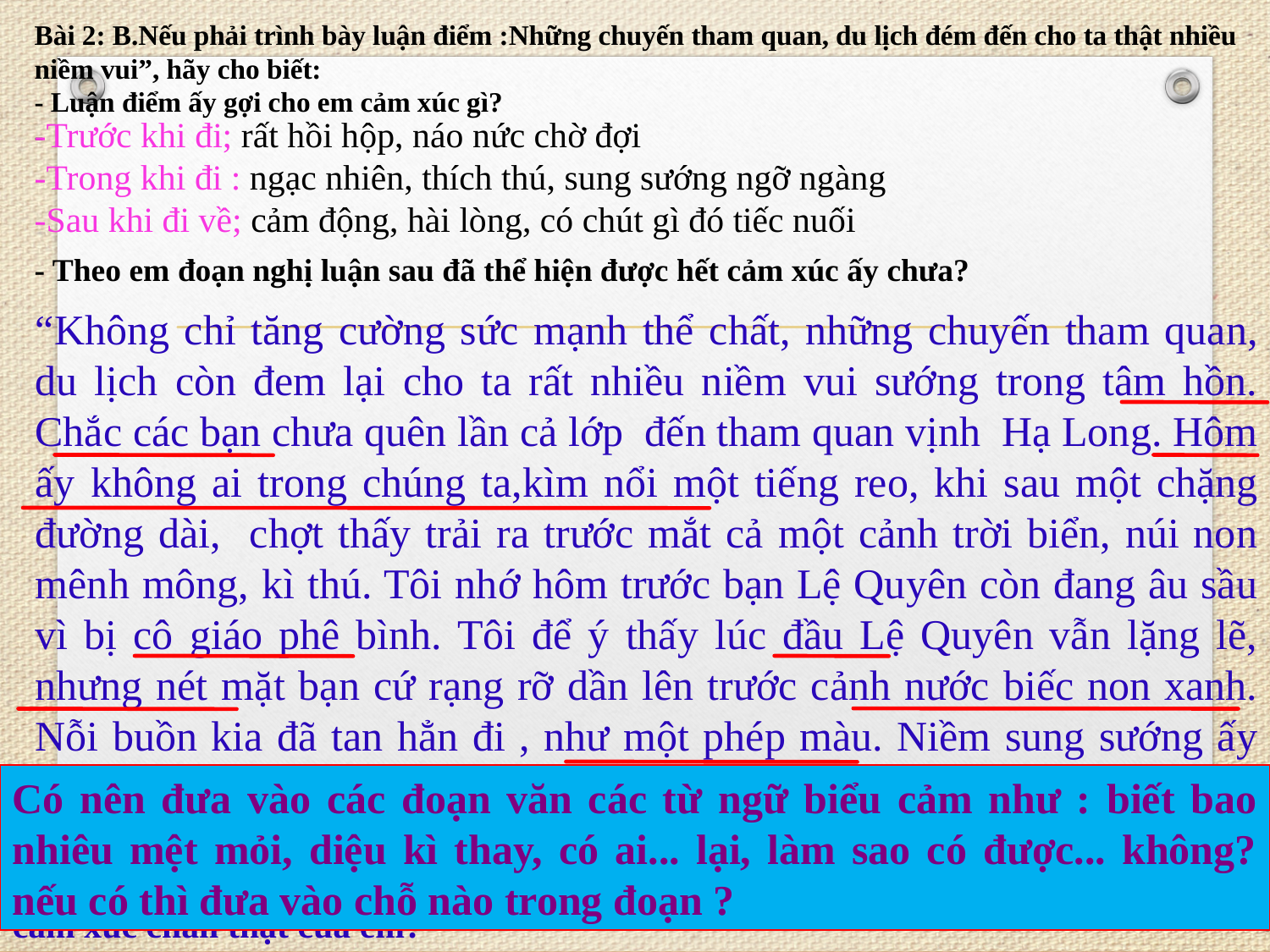

Bài 2: B.Nếu phải trình bày luận điểm :Những chuyến tham quan, du lịch đém đến cho ta thật nhiều niềm vui”, hãy cho biết:
- Luận điểm ấy gợi cho em cảm xúc gì?
-
-Trước khi đi; rất hồi hộp, náo nức chờ đợi
-Trong khi đi : ngạc nhiên, thích thú, sung sướng ngỡ ngàng
-Sau khi đi về; cảm động, hài lòng, có chút gì đó tiếc nuối
- Theo em đoạn nghị luận sau đã thể hiện được hết cảm xúc ấy chưa?
“Không chỉ tăng cường sức mạnh thể chất, những chuyến tham quan, du lịch còn đem lại cho ta rất nhiều niềm vui sướng trong tâm hồn. Chắc các bạn chưa quên lần cả lớp  đến tham quan vịnh  Hạ Long. Hôm ấy không ai trong chúng ta,kìm nổi một tiếng reo, khi sau một chặng đường dài,  chợt thấy trải ra trước mắt cả một cảnh trời biển, núi non mênh mông, kì thú. Tôi nhớ hôm trước bạn Lệ Quyên còn đang âu sầu vì bị cô giáo phê bình. Tôi để ý thấy lúc đầu Lệ Quyên vẫn lặng lẽ, nhưng nét mặt bạn cứ rạng rỡ dần lên trước cảnh nước biếc non xanh. Nỗi buồn kia đã tan hẳn đi , như một phép màu. Niềm sung sướng ấy không thể có khi chúng ta suốt năm chỉ quanh quẩn trong căn nhà, nơi góc phố hay trên con đường mòn quen thuộc.”
Có nên đưa vào các đoạn văn các từ ngữ biểu cảm như : biết bao nhiêu mệt mỏi, diệu kì thay, có ai... lại, làm sao có được... không? nếu có thì đưa vào chỗ nào trong đoạn ?
Cần tăng cường yếu tố biểu cảm như thế nào để đoạn văn biểu hiện đúng những cảm xúc chân thật của em?